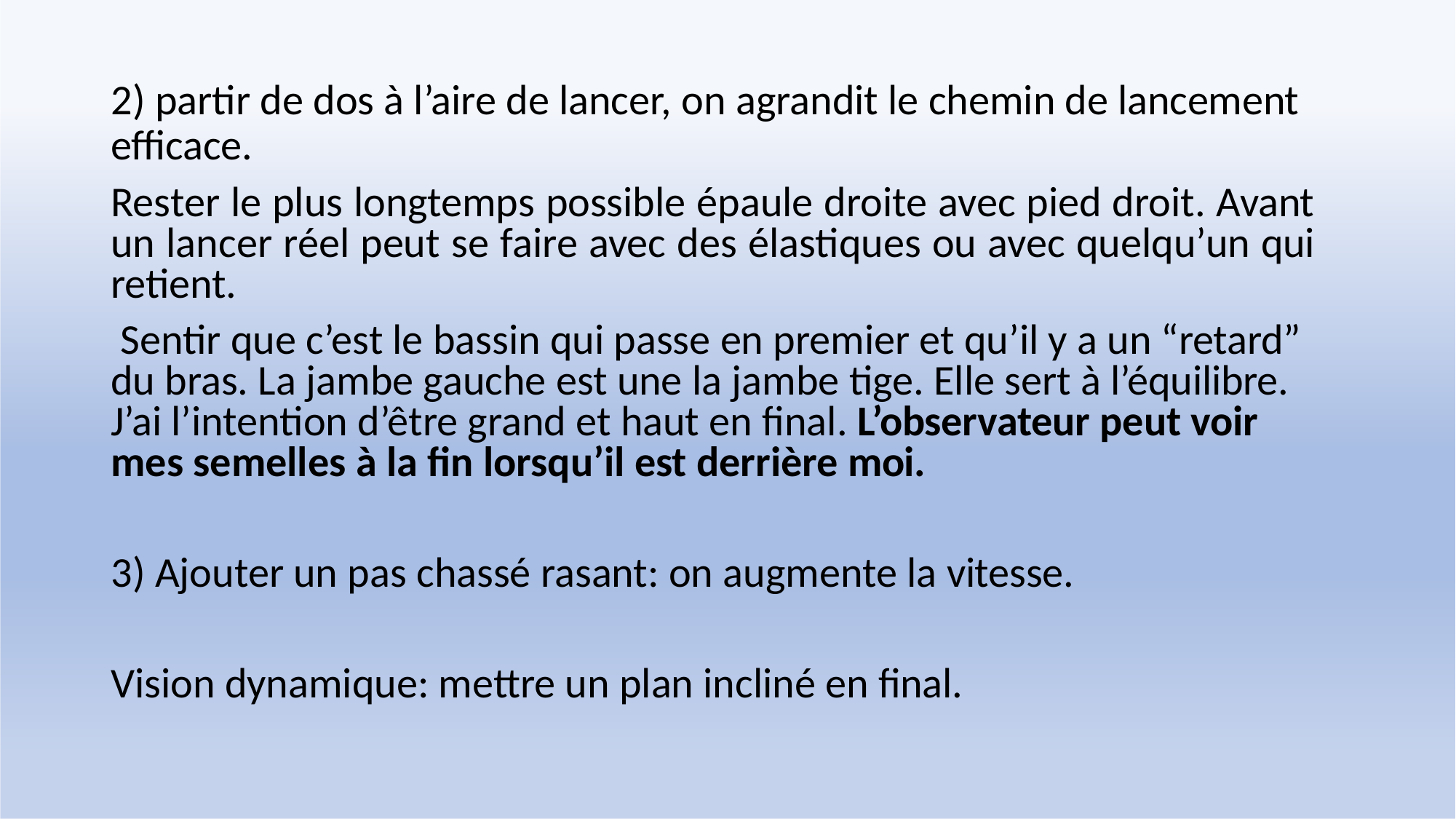

partir de dos à l’aire de lancer, on agrandit le chemin de lancement
efficace.
Rester le plus longtemps possible épaule droite avec pied droit. Avant un lancer réel peut se faire avec des élastiques ou avec quelqu’un qui retient.
Sentir que c’est le bassin qui passe en premier et qu’il y a un “retard” du bras. La jambe gauche est une la jambe tige. Elle sert à l’équilibre. J’ai l’intention d’être grand et haut en final. L’observateur peut voir mes semelles à la fin lorsqu’il est derrière moi.

Ajouter un pas chassé rasant: on augmente la vitesse.

Vision dynamique: mettre un plan incliné en final.